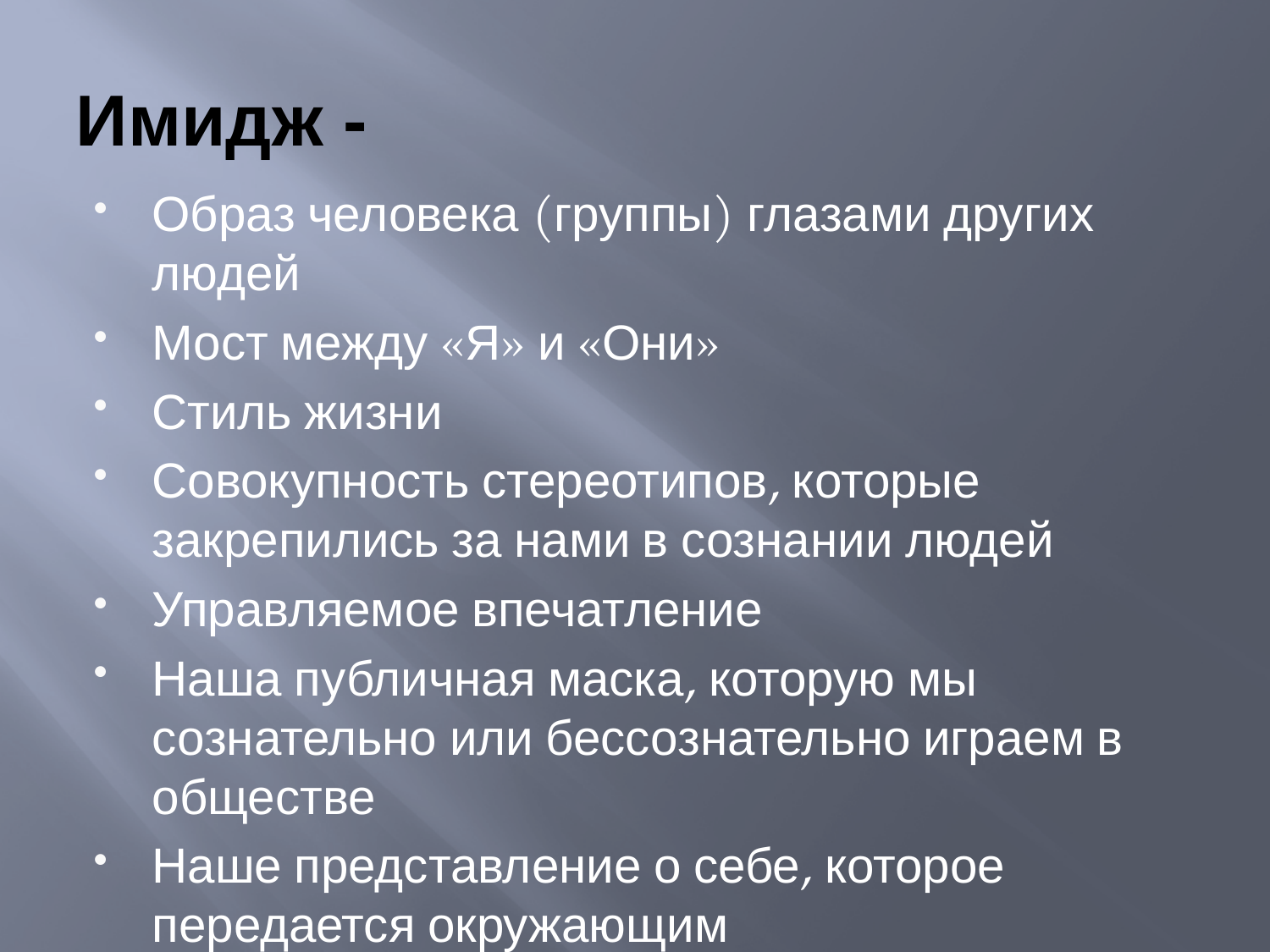

# Имидж -
Образ человека (группы) глазами других людей
Мост между «Я» и «Они»
Стиль жизни
Совокупность стереотипов, которые закрепились за нами в сознании людей
Управляемое впечатление
Наша публичная маска, которую мы сознательно или бессознательно играем в обществе
Наше представление о себе, которое передается окружающим